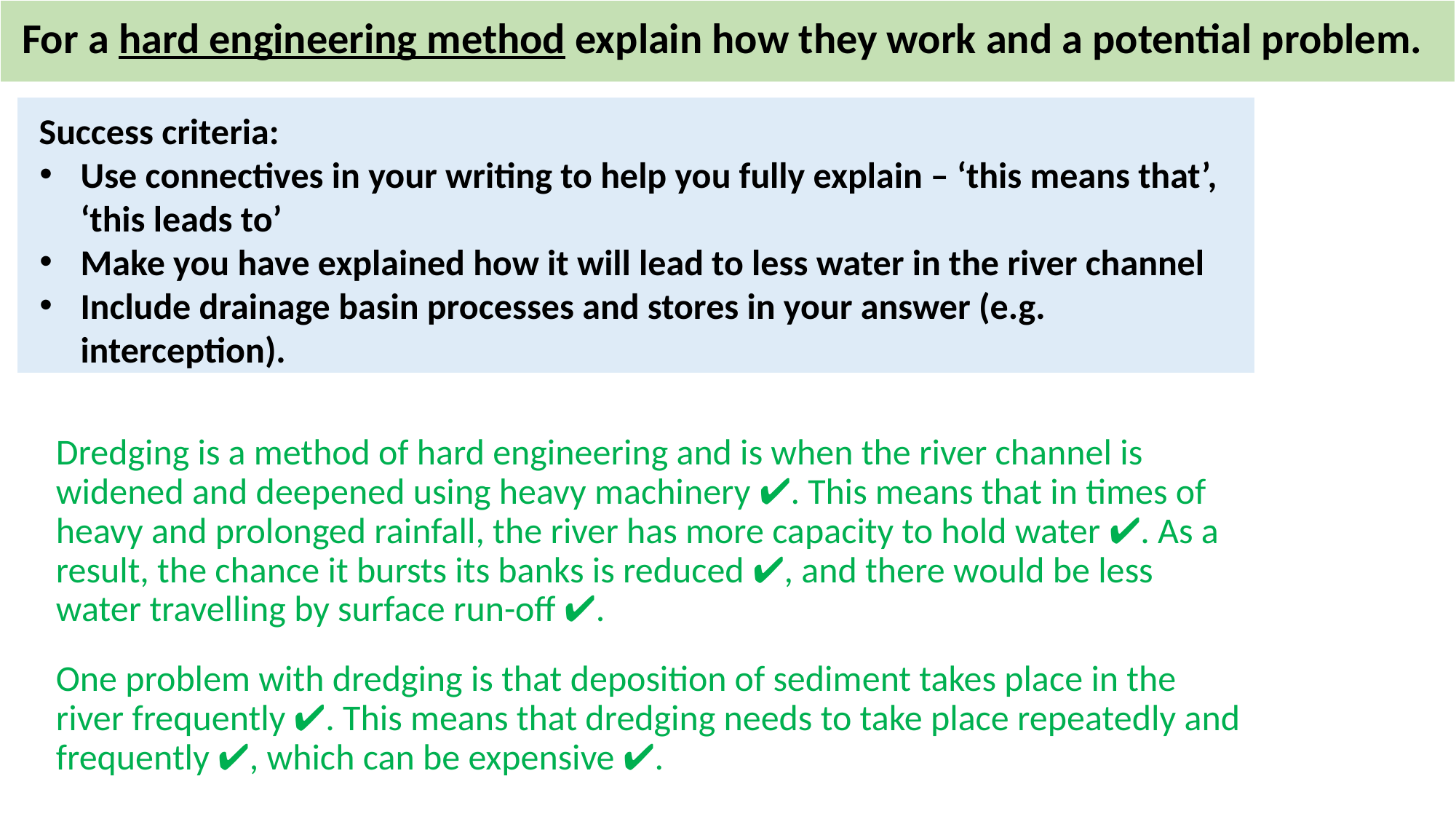

For a hard engineering method explain how they work and a potential problem.
Success criteria:
Use connectives in your writing to help you fully explain – ‘this means that’, ‘this leads to’
Make you have explained how it will lead to less water in the river channel
Include drainage basin processes and stores in your answer (e.g. interception).
Dredging is a method of hard engineering and is when the river channel is widened and deepened using heavy machinery ✔. This means that in times of heavy and prolonged rainfall, the river has more capacity to hold water ✔. As a result, the chance it bursts its banks is reduced ✔, and there would be less water travelling by surface run-off ✔.
One problem with dredging is that deposition of sediment takes place in the river frequently ✔. This means that dredging needs to take place repeatedly and frequently ✔, which can be expensive ✔.